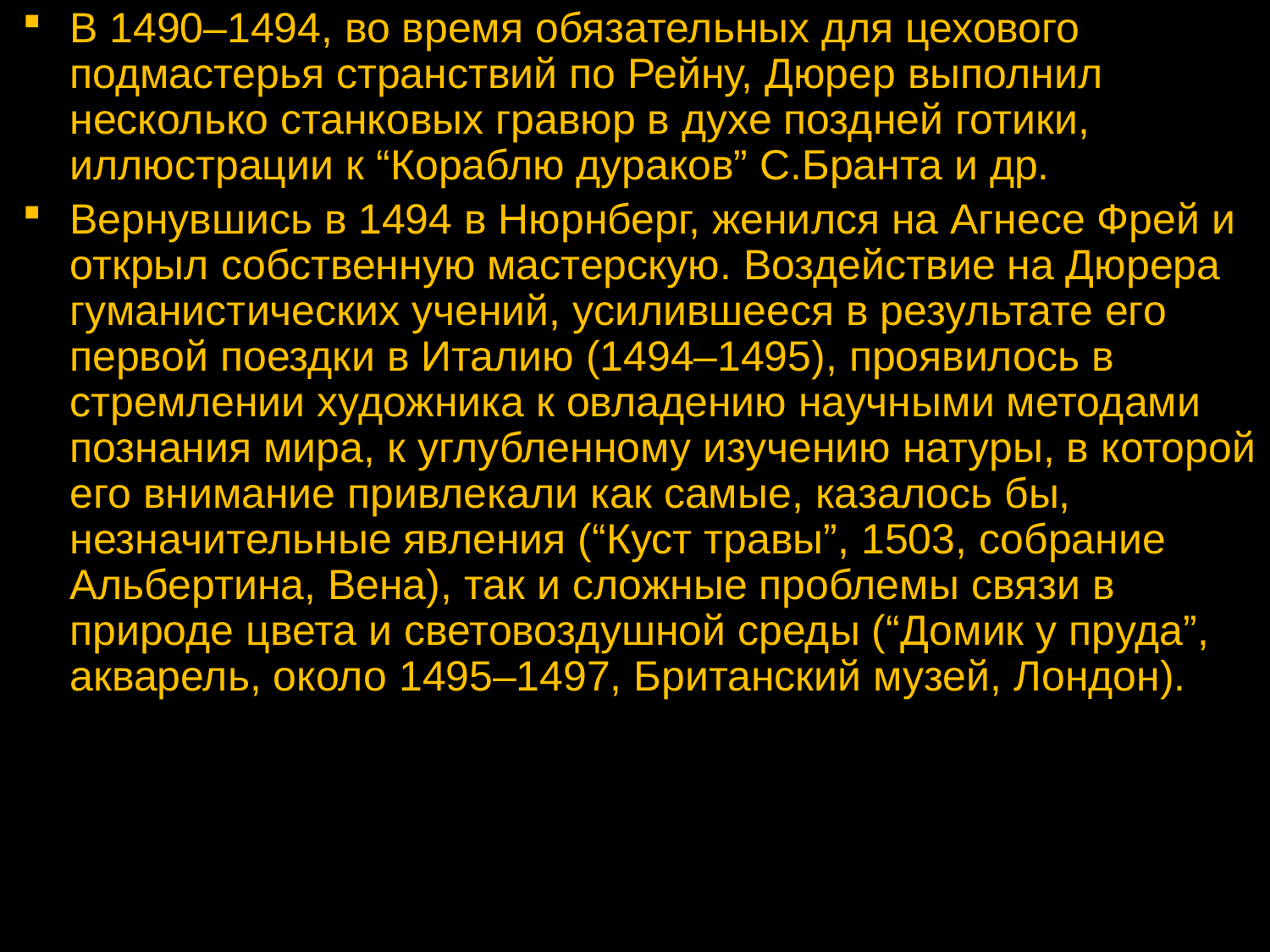

В 1490–1494, во время обязательных для цехового подмастерья странствий по Рейну, Дюрер выполнил несколько станковых гравюр в духе поздней готики, иллюстрации к “Кораблю дураков” С.Бранта и др.
Вернувшись в 1494 в Нюрнберг, женился на Агнесе Фрей и открыл собственную мастерскую. Воздействие на Дюрера гуманистических учений, усилившееся в результате его первой поездки в Италию (1494–1495), проявилось в стремлении художника к овладению научными методами познания мира, к углубленному изучению натуры, в которой его внимание привлекали как самые, казалось бы, незначительные явления (“Куст травы”, 1503, собрание Альбертина, Вена), так и сложные проблемы связи в природе цвета и световоздушной среды (“Домик у пруда”, акварель, около 1495–1497, Британский музей, Лондон).